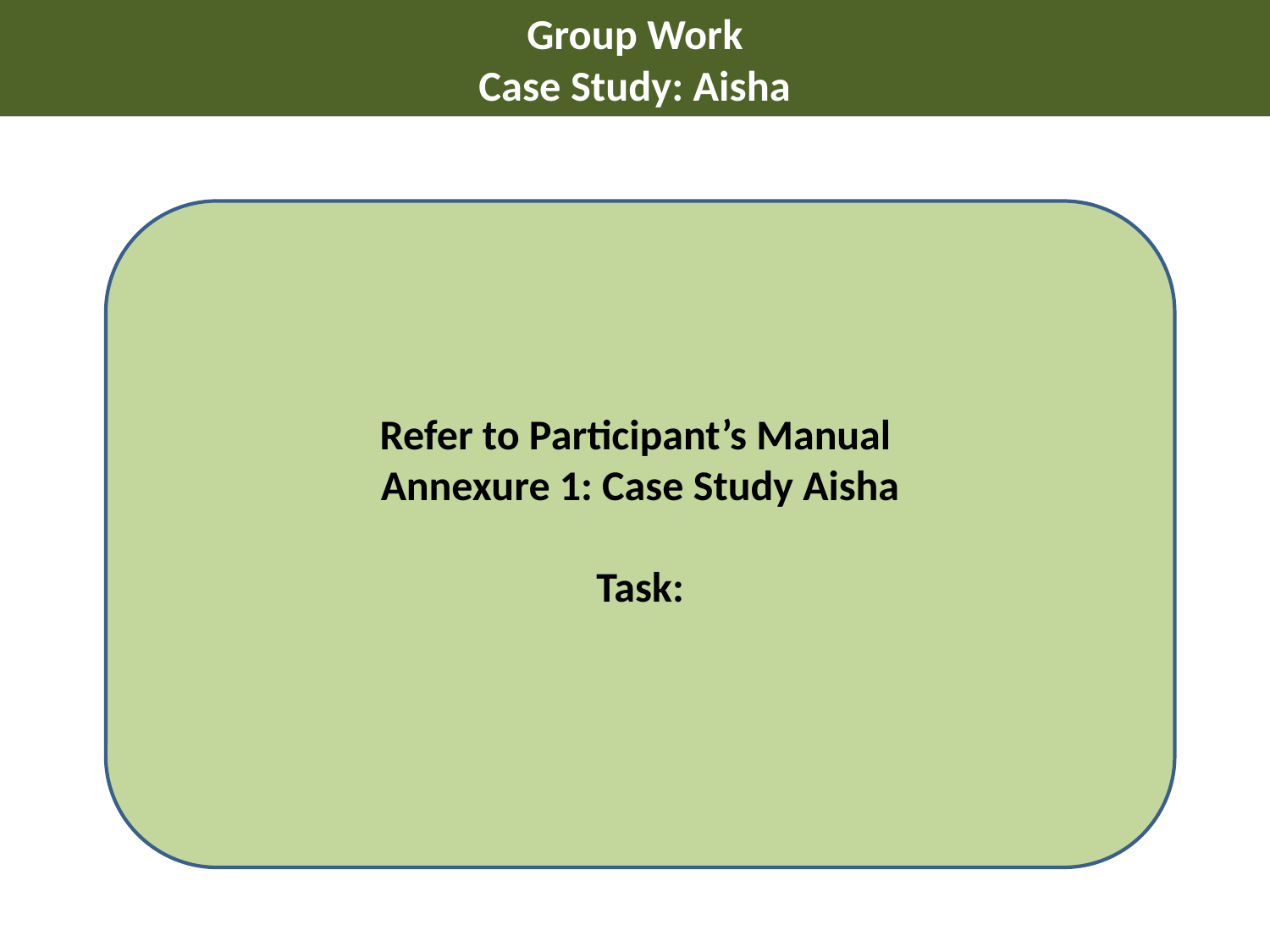

Group Work
Case Study: Aisha
Refer to Participant’s Manual
Annexure 1: Case Study Aisha

Task: